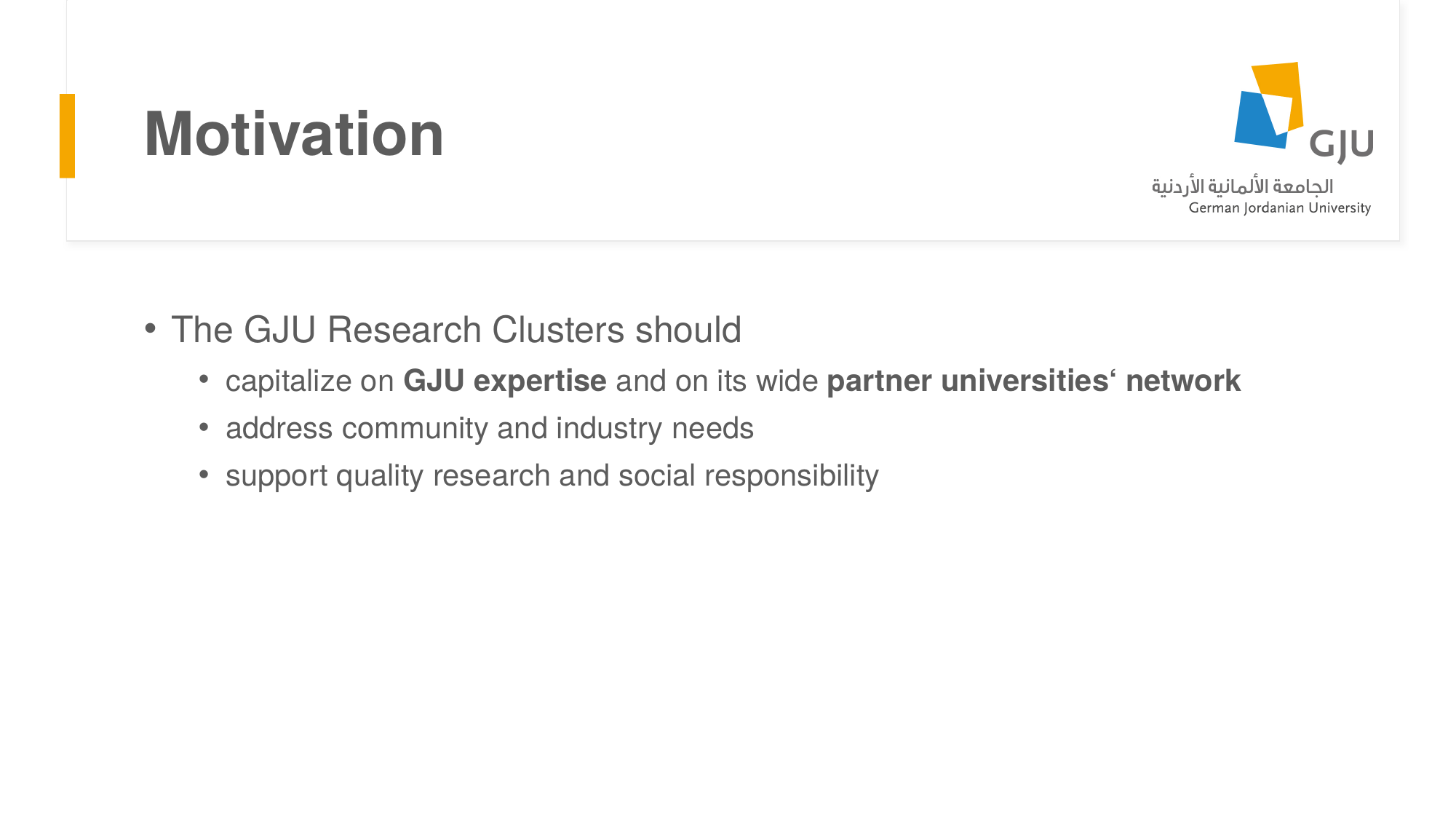

# Motivation
The GJU Research Clusters should
capitalize on GJU expertise and on its wide partner universities‘ network
address community and industry needs
support quality research and social responsibility